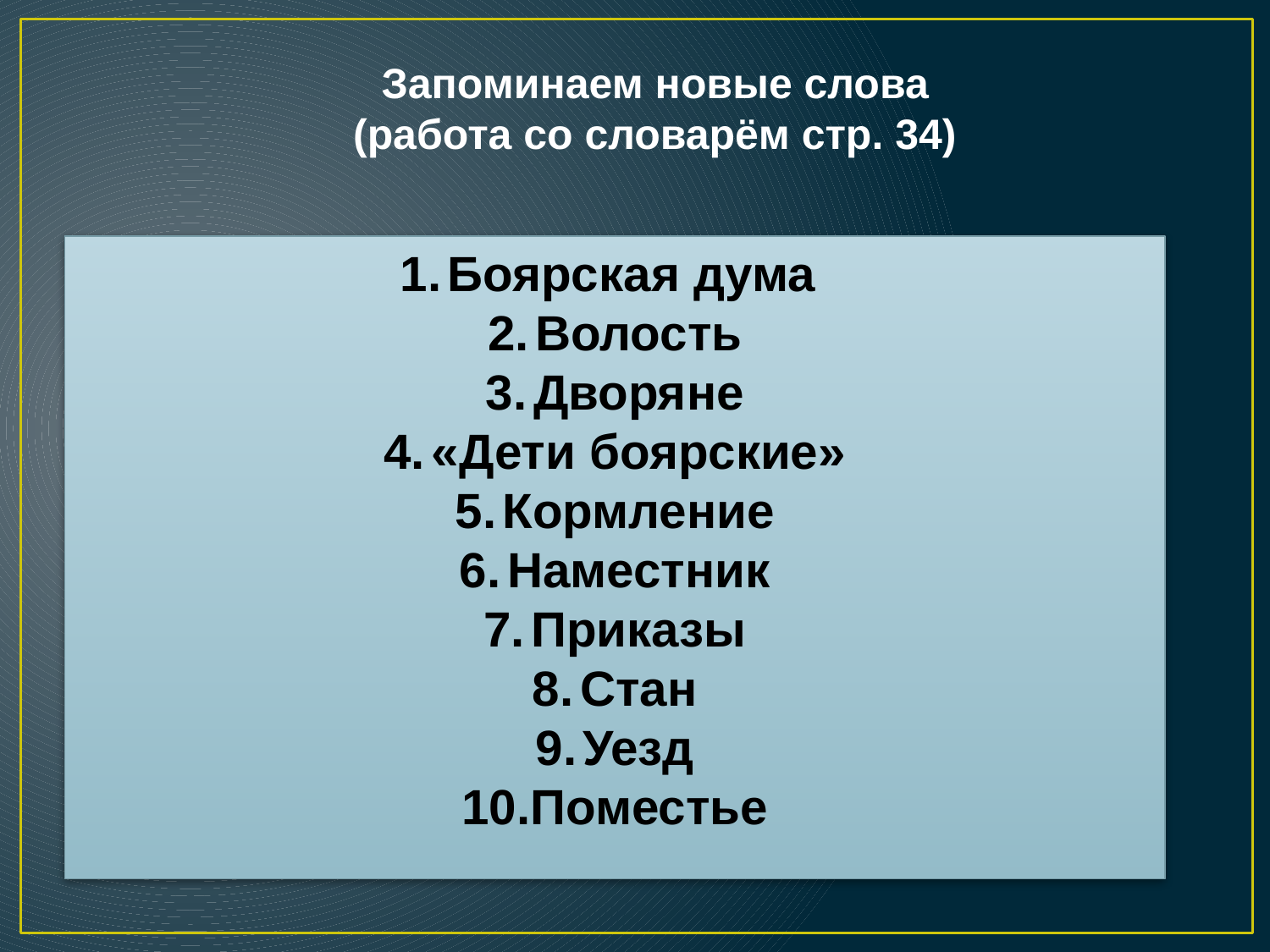

Запоминаем новые слова
(работа со словарём стр. 34)

Боярская дума
Волость
Дворяне
«Дети боярские»
Кормление
Наместник
Приказы
Стан
Уезд
Поместье